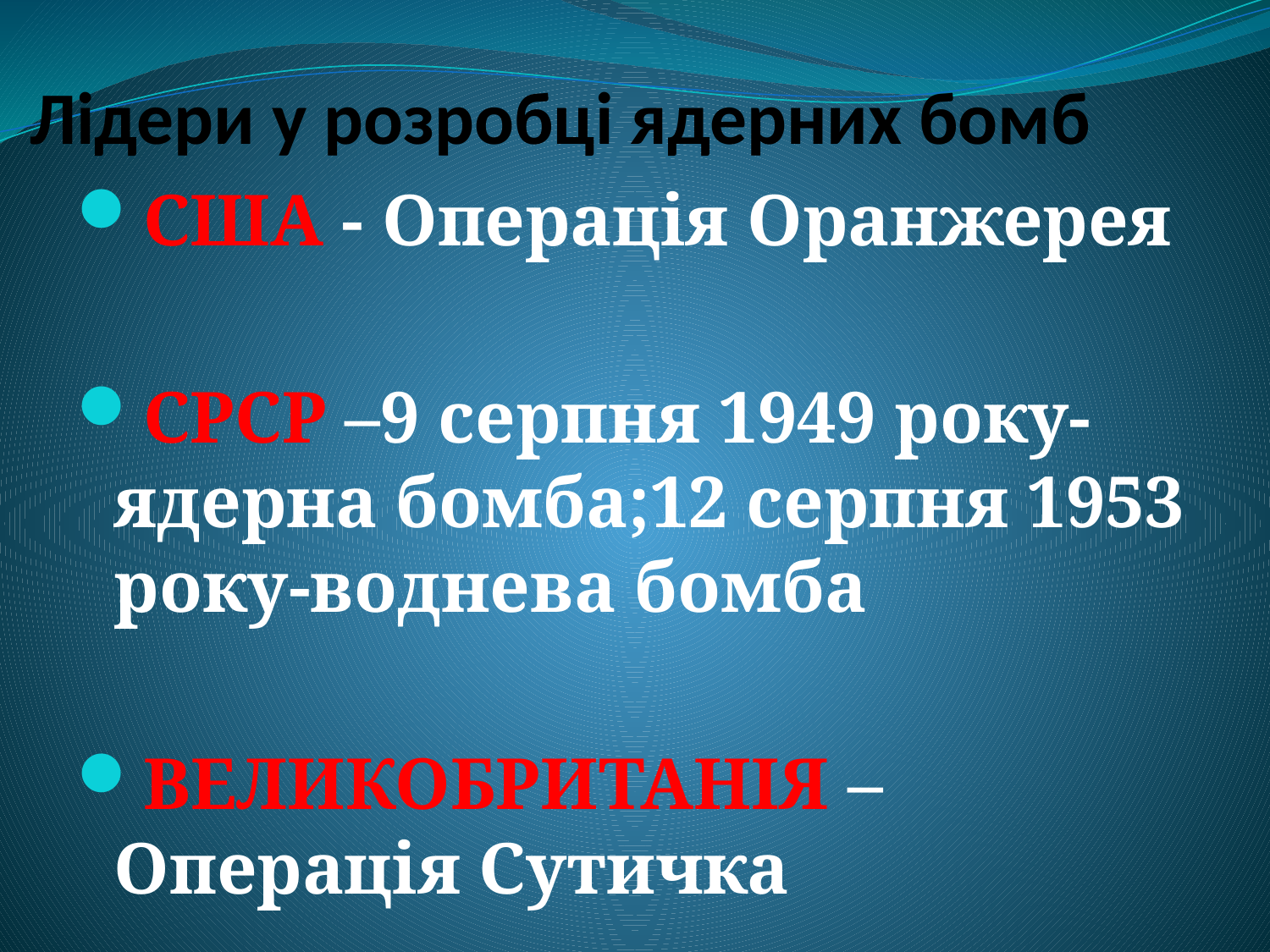

# Лідери у розробці ядерних бомб
США - Операція Оранжерея

СРСР –9 серпня 1949 року-ядерна бомба;12 серпня 1953 року-воднева бомба

ВЕЛИКОБРИТАНІЯ – Операція Сутичка